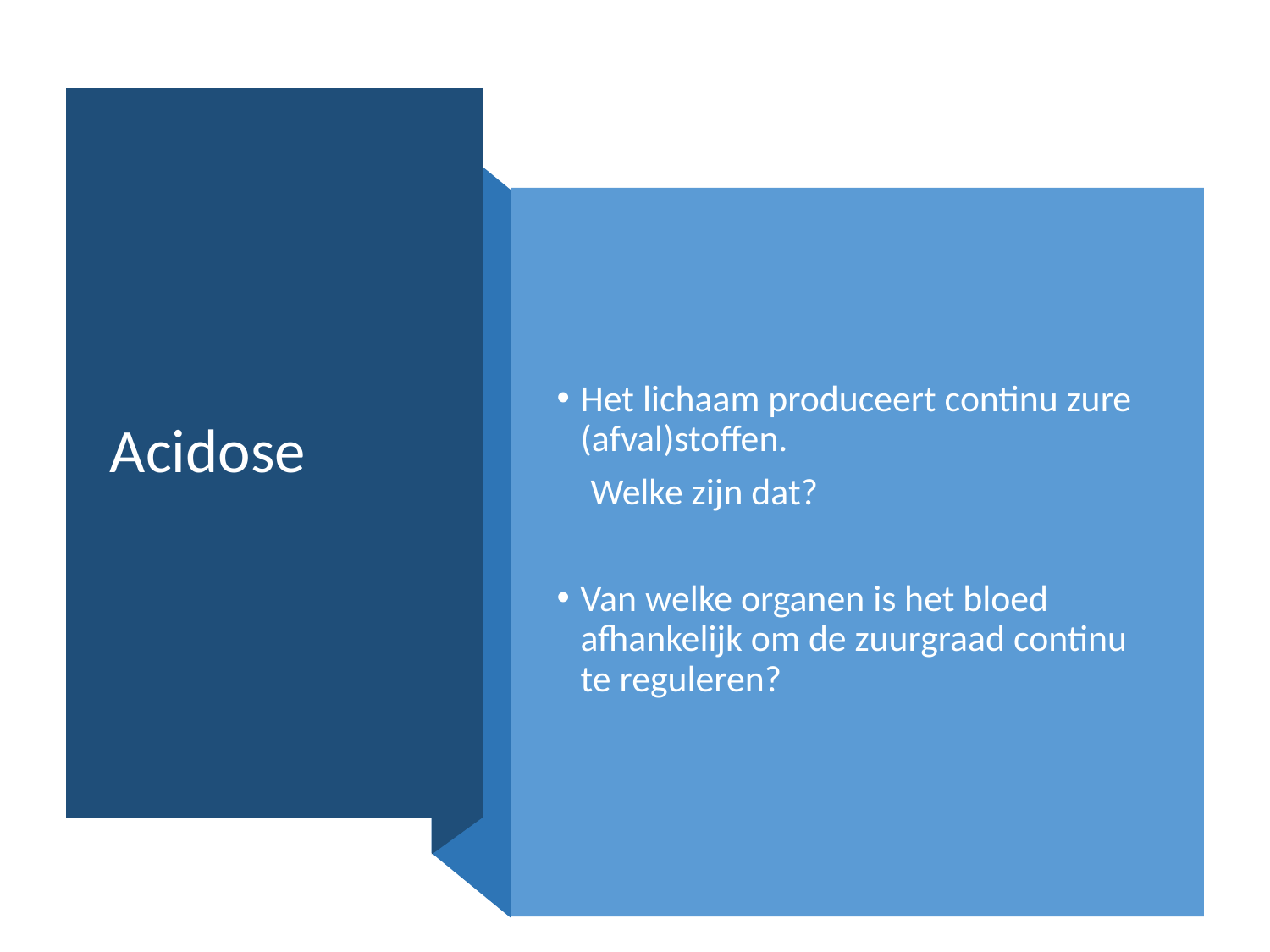

# Acidose

Het lichaam produceert continu zure (afval)stoffen.
    Welke zijn dat?

Van welke organen is het bloed afhankelijk om de zuurgraad continu te reguleren?